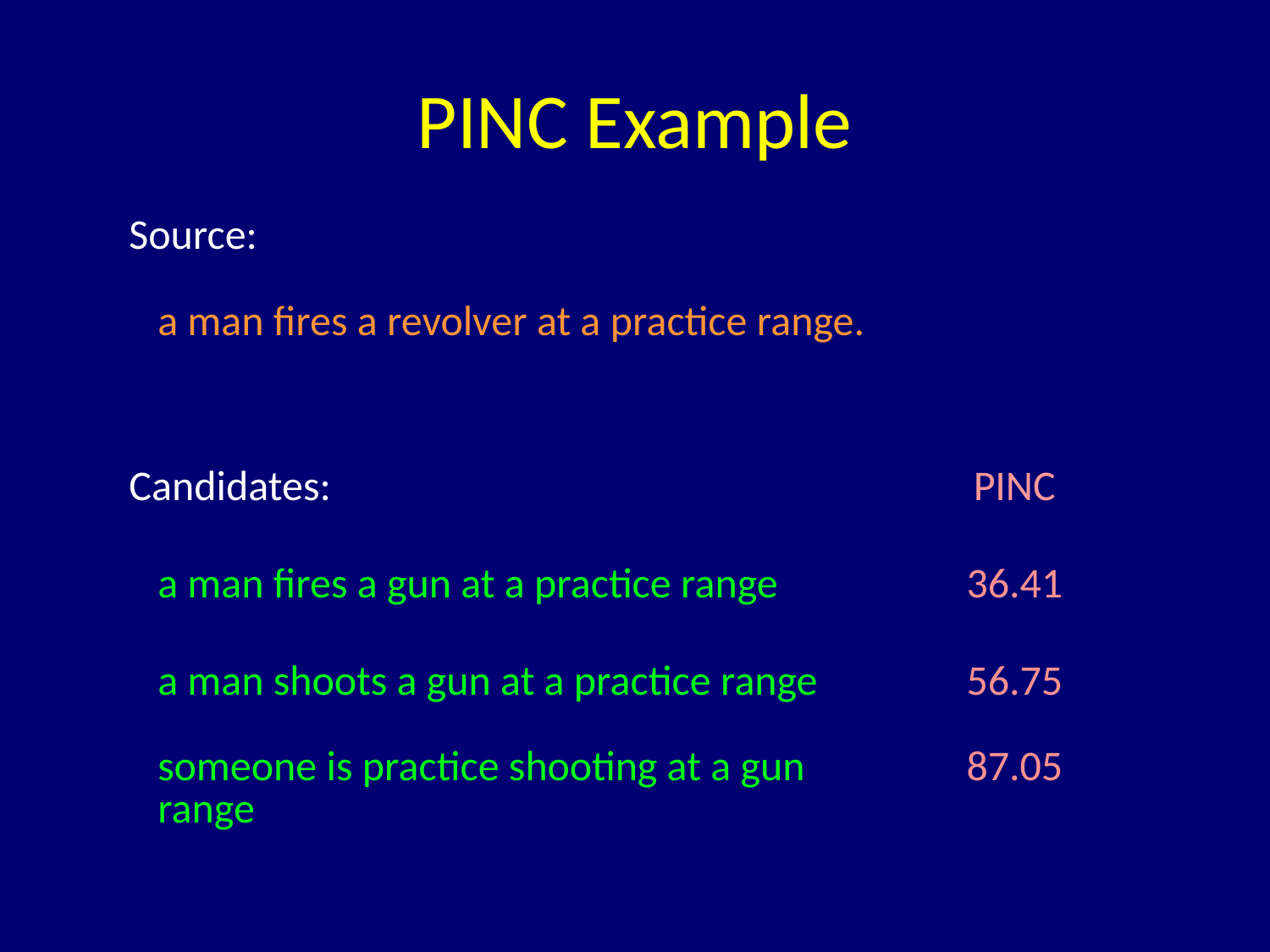

# PINC Example
| Source: |  |
| --- | --- |
| a man fires a revolver at a practice range. |  |
|  |  |
| Candidates: | PINC |
| a man fires a gun at a practice range | 36.41 |
| a man shoots a gun at a practice range | 56.75 |
| someone is practice shooting at a gun range | 87.05 |